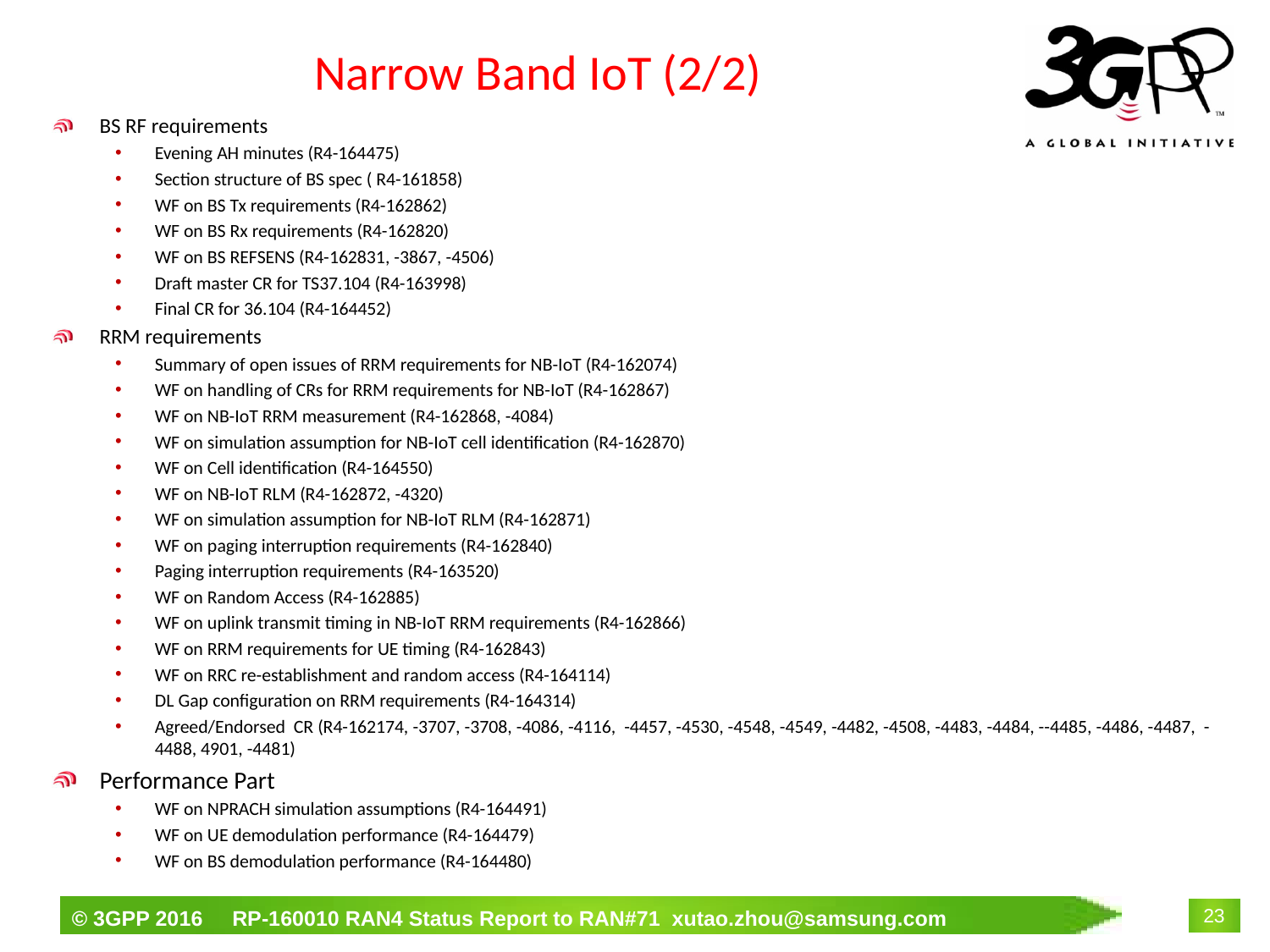

# Narrow Band IoT (2/2)
BS RF requirements
Evening AH minutes (R4-164475)
Section structure of BS spec ( R4-161858)
WF on BS Tx requirements (R4-162862)
WF on BS Rx requirements (R4-162820)
WF on BS REFSENS (R4-162831, -3867, -4506)
Draft master CR for TS37.104 (R4-163998)
Final CR for 36.104 (R4-164452)
RRM requirements
Summary of open issues of RRM requirements for NB-IoT (R4-162074)
WF on handling of CRs for RRM requirements for NB-IoT (R4-162867)
WF on NB-IoT RRM measurement (R4-162868, -4084)
WF on simulation assumption for NB-IoT cell identification (R4-162870)
WF on Cell identification (R4-164550)
WF on NB-IoT RLM (R4-162872, -4320)
WF on simulation assumption for NB-IoT RLM (R4-162871)
WF on paging interruption requirements (R4-162840)
Paging interruption requirements (R4-163520)
WF on Random Access (R4-162885)
WF on uplink transmit timing in NB-IoT RRM requirements (R4-162866)
WF on RRM requirements for UE timing (R4-162843)
WF on RRC re-establishment and random access (R4-164114)
DL Gap configuration on RRM requirements (R4-164314)
Agreed/Endorsed  CR (R4-162174, -3707, -3708, -4086, -4116,  -4457, -4530, -4548, -4549, -4482, -4508, -4483, -4484, --4485, -4486, -4487,  -4488, 4901, -4481)
Performance Part
WF on NPRACH simulation assumptions (R4-164491)
WF on UE demodulation performance (R4-164479)
WF on BS demodulation performance (R4-164480)